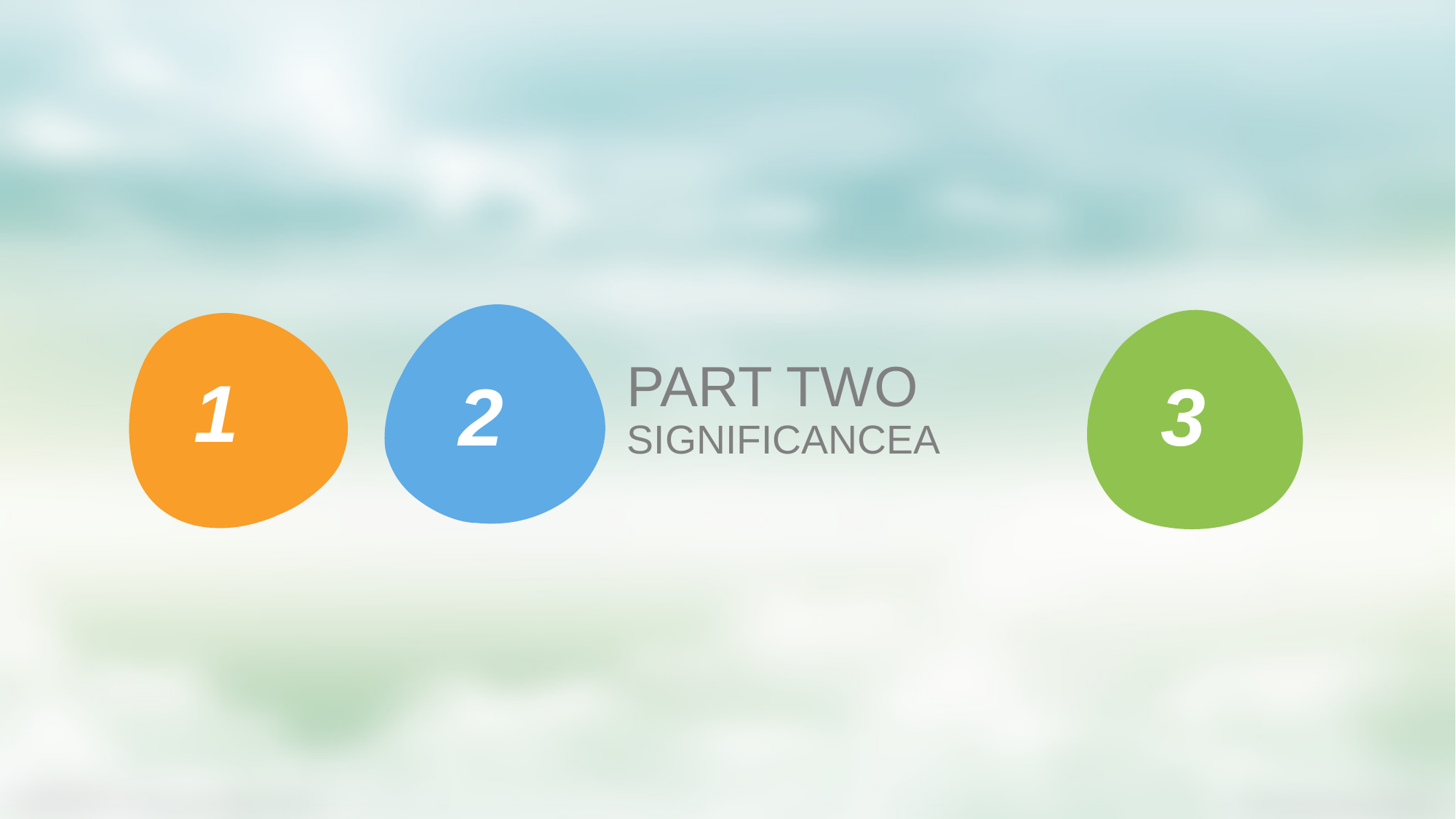

PART TWO
SIGNIFICANCEA
1
2
3
8